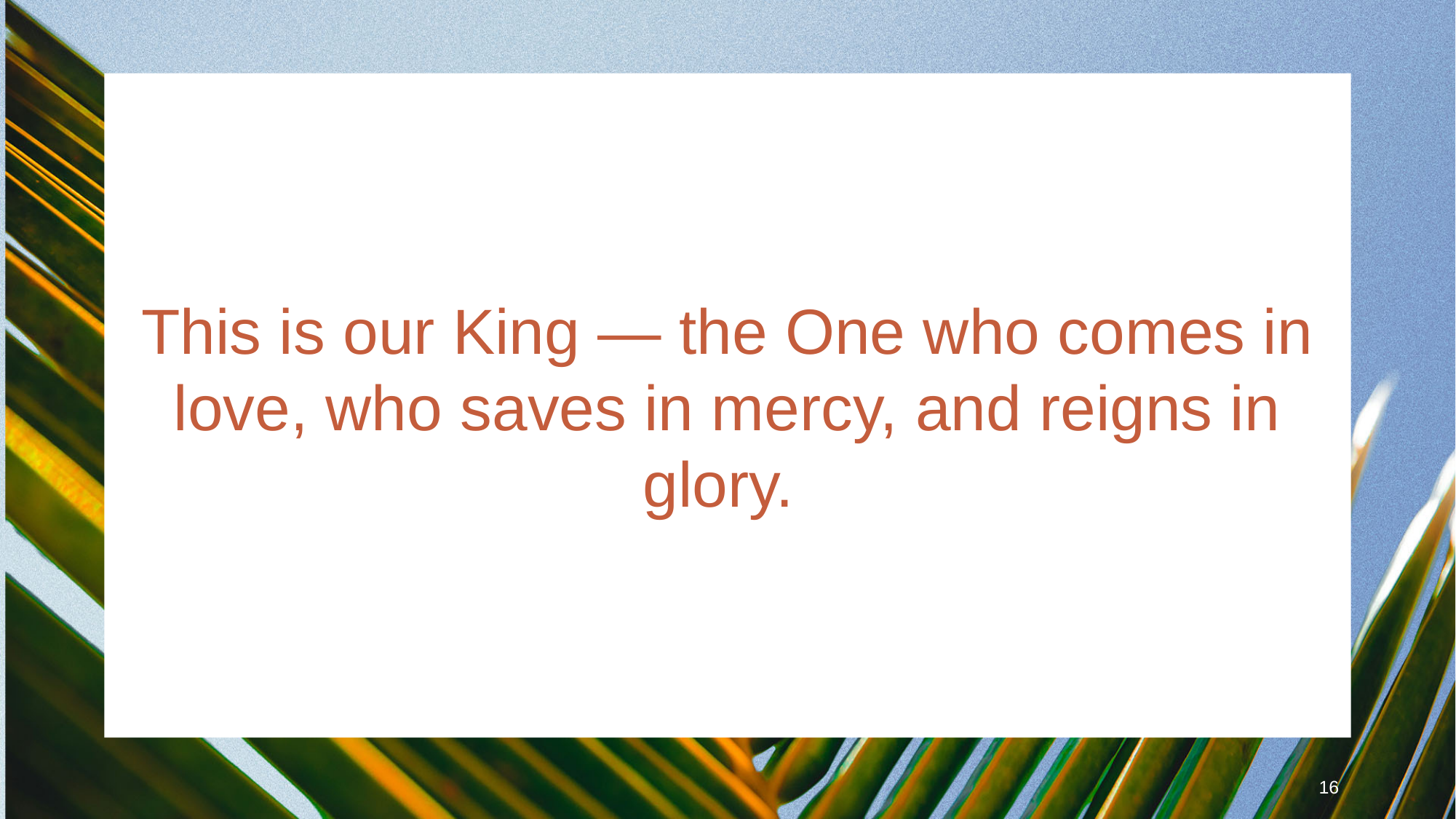

This is our King — the One who comes in love, who saves in mercy, and reigns in glory.
16